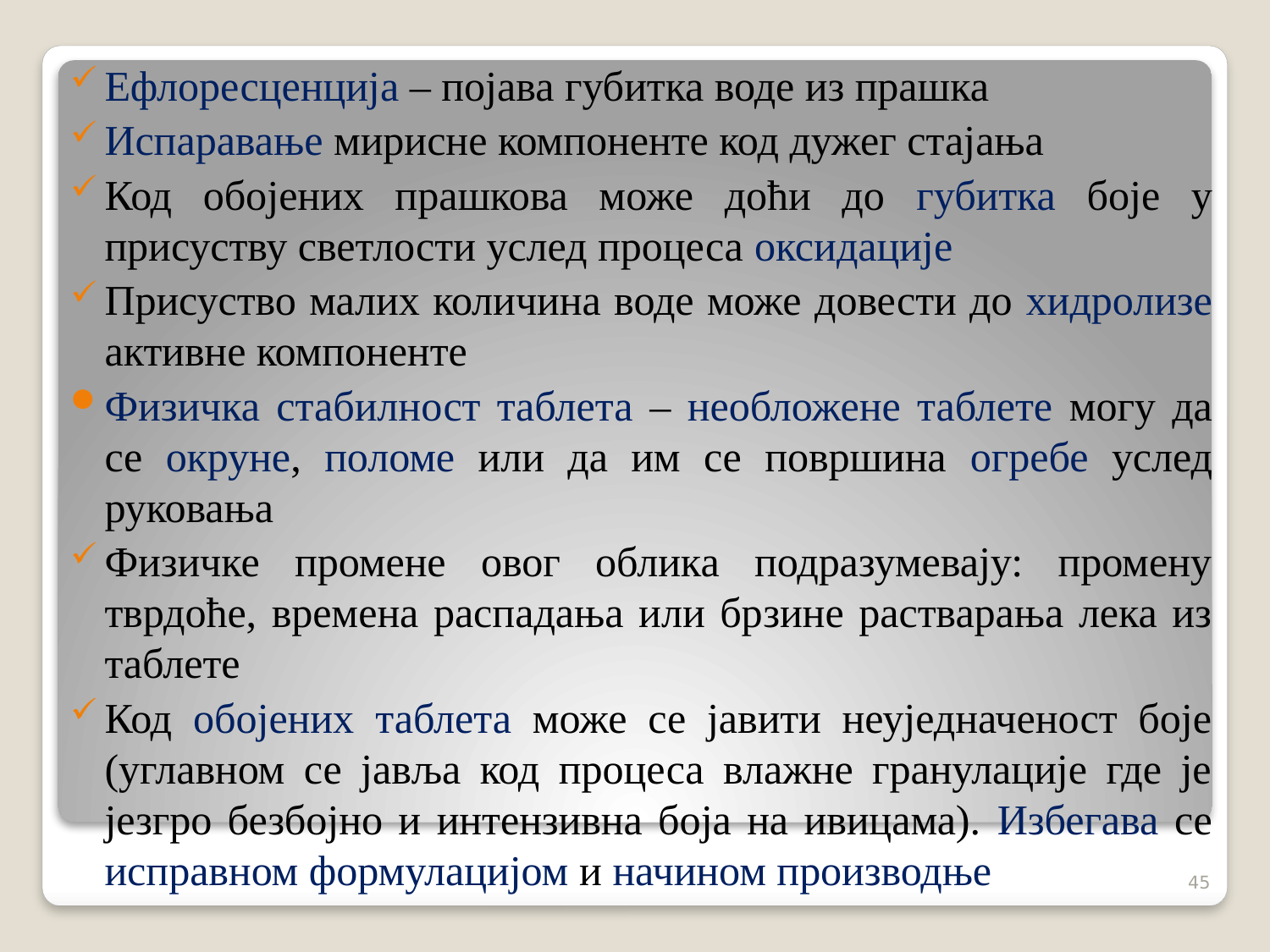

Ефлоресценција – појава губитка воде из прашка
Испаравање мирисне компоненте код дужег стајања
Код обојених прашкова може доћи до губитка боје у присуству светлости услед процеса оксидације
Присуство малих количина воде може довести до хидролизе активне компоненте
Физичка стабилност таблета – необложене таблете могу да се окруне, поломе или да им се површина огребе услед руковања
Физичке промене овог облика подразумевају: промену тврдоће, времена распадања или брзине растварања лека из таблете
Код обојених таблета може се јавити неуједначеност боје (углавном се јавља код процеса влажне гранулације где је језгро безбојно и интензивна боја на ивицама). Избегава се исправном формулацијом и начином производње
45